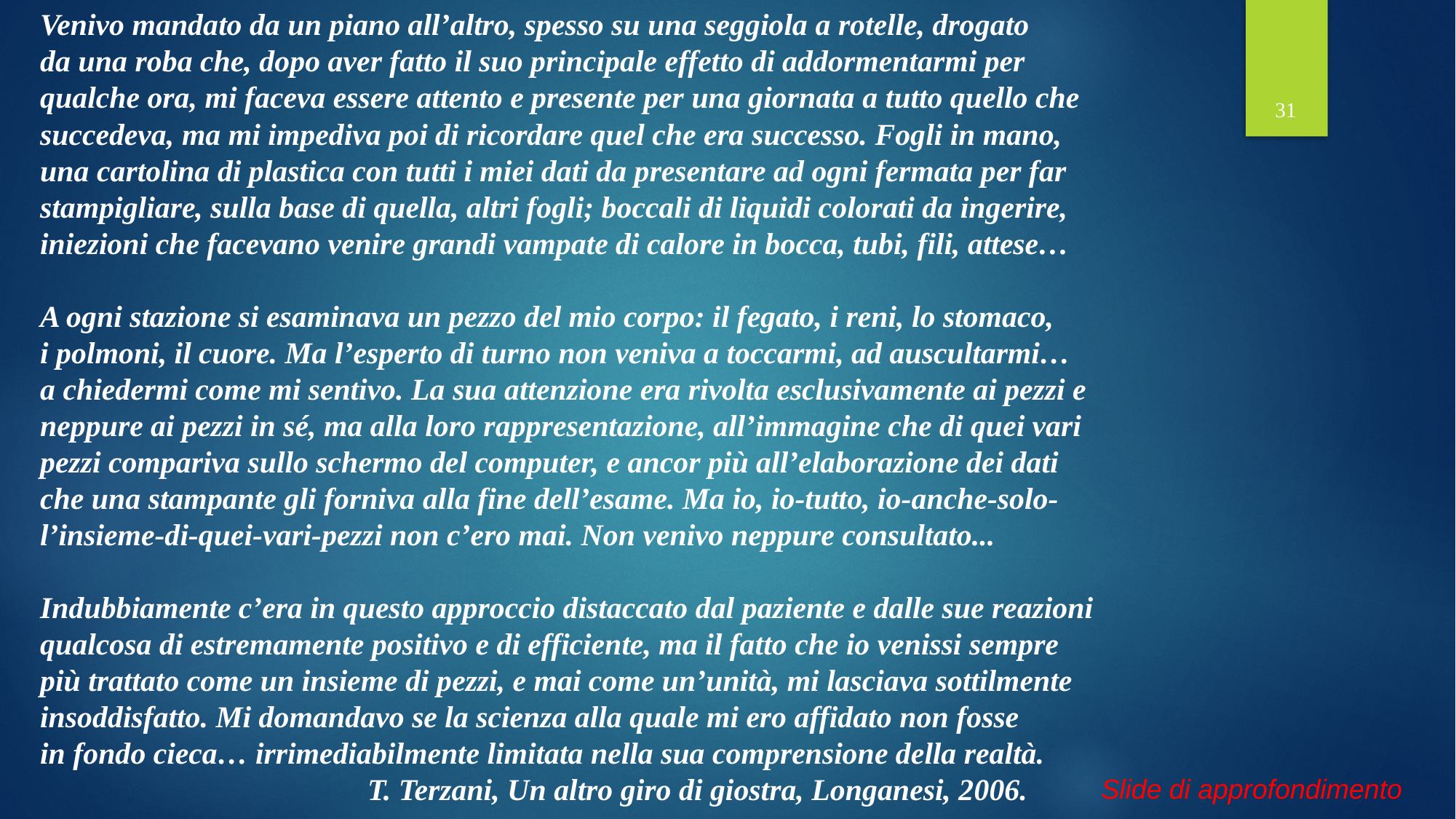

Venivo mandato da un piano all’altro, spesso su una seggiola a rotelle, drogato
da una roba che, dopo aver fatto il suo principale effetto di addormentarmi per
qualche ora, mi faceva essere attento e presente per una giornata a tutto quello che
succedeva, ma mi impediva poi di ricordare quel che era successo. Fogli in mano,
una cartolina di plastica con tutti i miei dati da presentare ad ogni fermata per far
stampigliare, sulla base di quella, altri fogli; boccali di liquidi colorati da ingerire,
iniezioni che facevano venire grandi vampate di calore in bocca, tubi, fili, attese…

A ogni stazione si esaminava un pezzo del mio corpo: il fegato, i reni, lo stomaco,
i polmoni, il cuore. Ma l’esperto di turno non veniva a toccarmi, ad auscultarmi…
a chiedermi come mi sentivo. La sua attenzione era rivolta esclusivamente ai pezzi e
neppure ai pezzi in sé, ma alla loro rappresentazione, all’immagine che di quei vari
pezzi compariva sullo schermo del computer, e ancor più all’elaborazione dei dati
che una stampante gli forniva alla fine dell’esame. Ma io, io-tutto, io-anche-solo-
l’insieme-di-quei-vari-pezzi non c’ero mai. Non venivo neppure consultato...

Indubbiamente c’era in questo approccio distaccato dal paziente e dalle sue reazioni
qualcosa di estremamente positivo e di efficiente, ma il fatto che io venissi sempre
più trattato come un insieme di pezzi, e mai come un’unità, mi lasciava sottilmente
insoddisfatto. Mi domandavo se la scienza alla quale mi ero affidato non fosse
in fondo cieca… irrimediabilmente limitata nella sua comprensione della realtà.
			T. Terzani, Un altro giro di giostra, Longanesi, 2006.

31
Slide di approfondimento